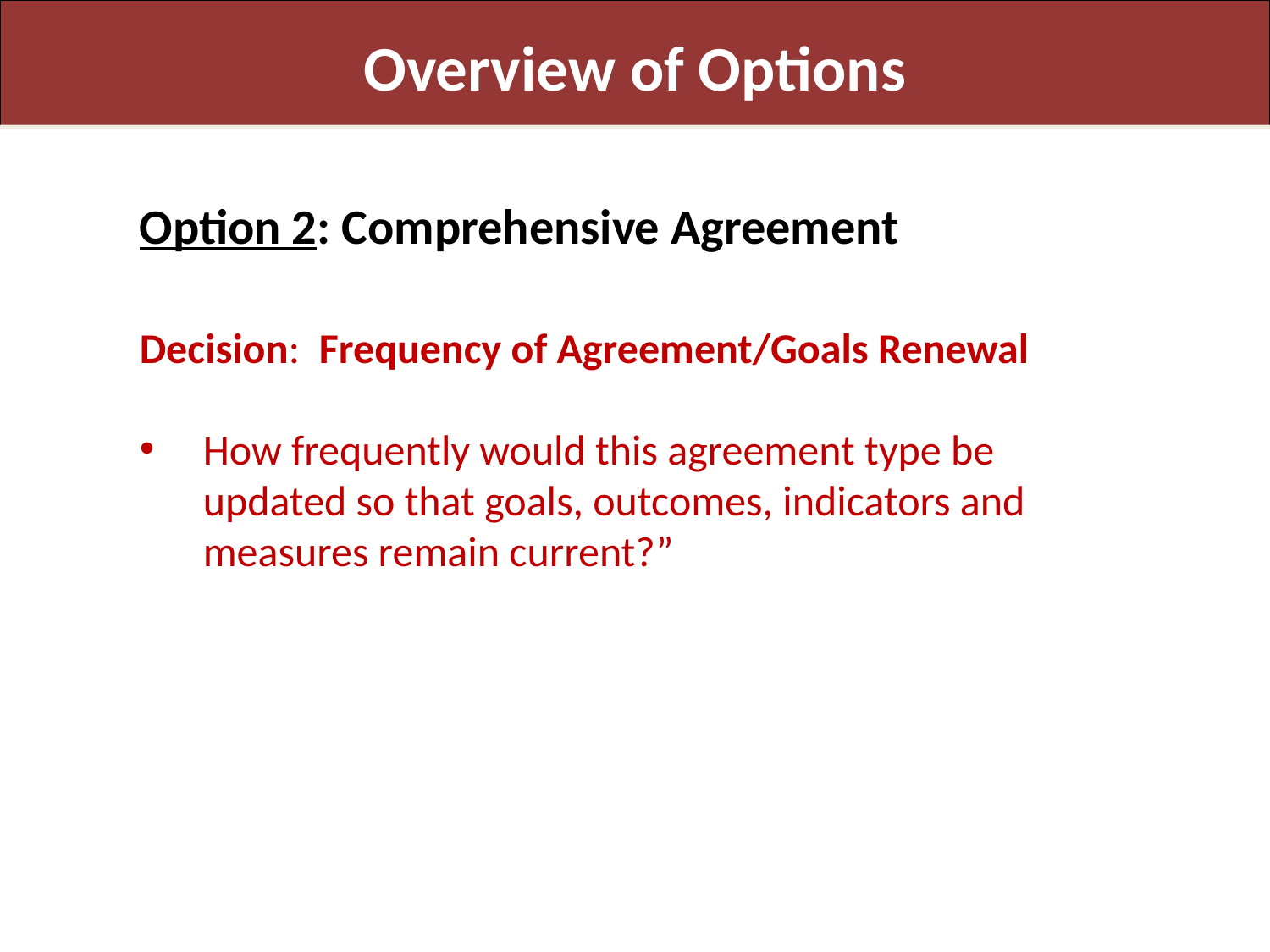

Overview of Options
Option 2: Comprehensive Agreement

Decision:  Frequency of Agreement/Goals Renewal

How frequently would this agreement type be updated so that goals, outcomes, indicators and measures remain current?”